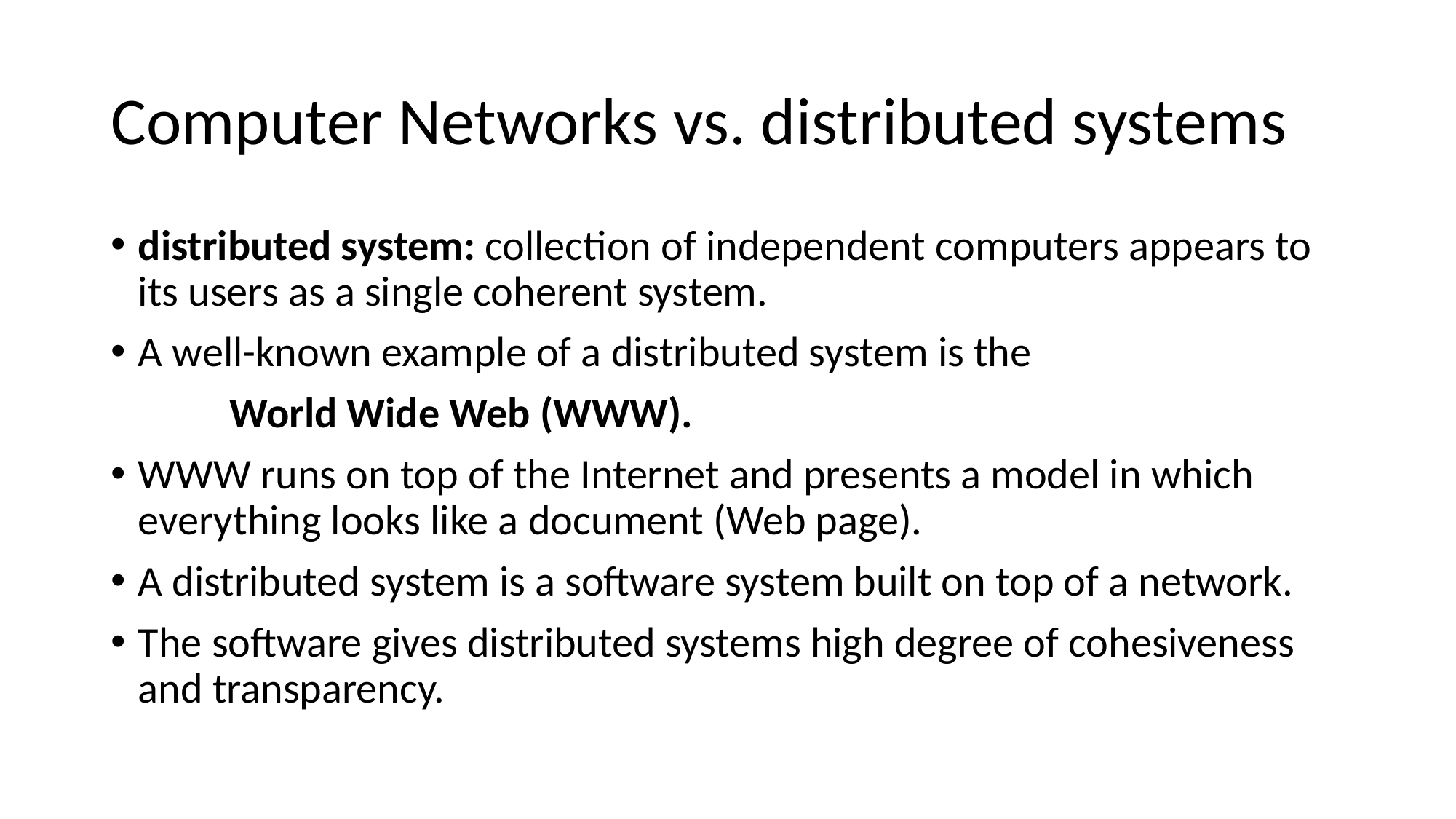

# Computer Networks vs. distributed systems
distributed system: collection of independent computers appears to its users as a single coherent system.
A well-known example of a distributed system is the
	 World Wide Web (WWW).
WWW runs on top of the Internet and presents a model in which everything looks like a document (Web page).
A distributed system is a software system built on top of a network.
The software gives distributed systems high degree of cohesiveness and transparency.